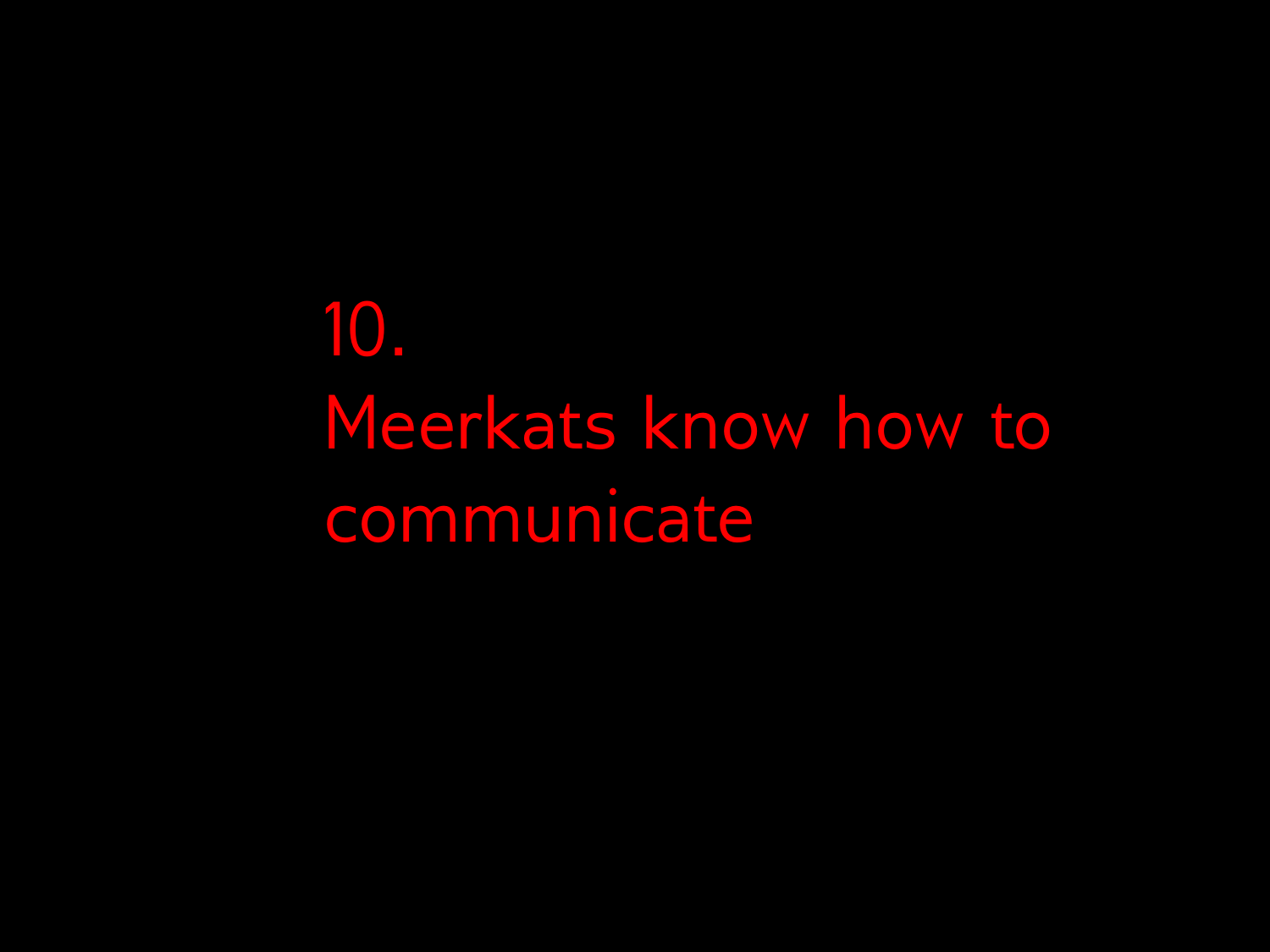

# 10. Meerkats know how to communicate